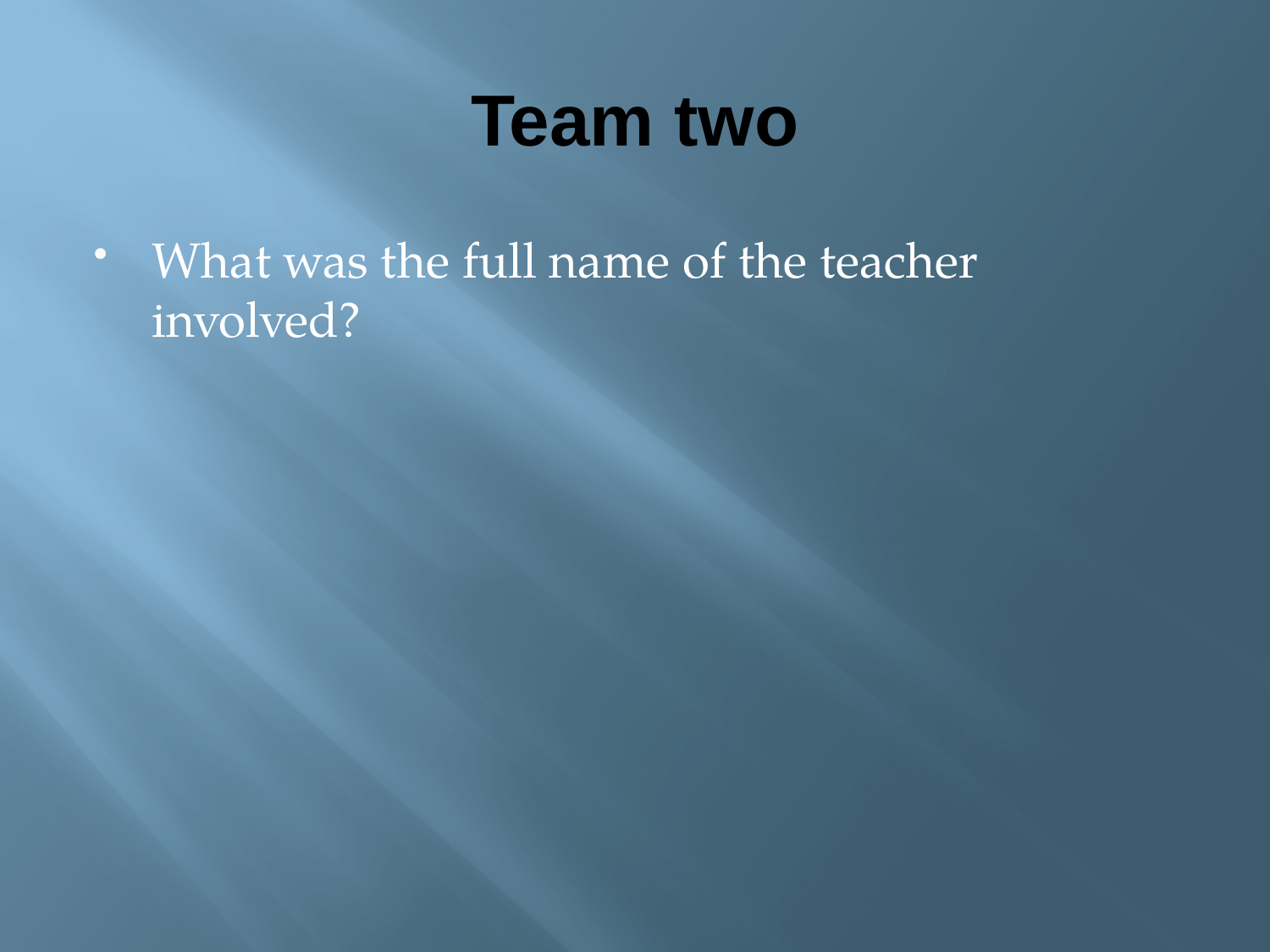

# Team two
What was the full name of the teacher involved?